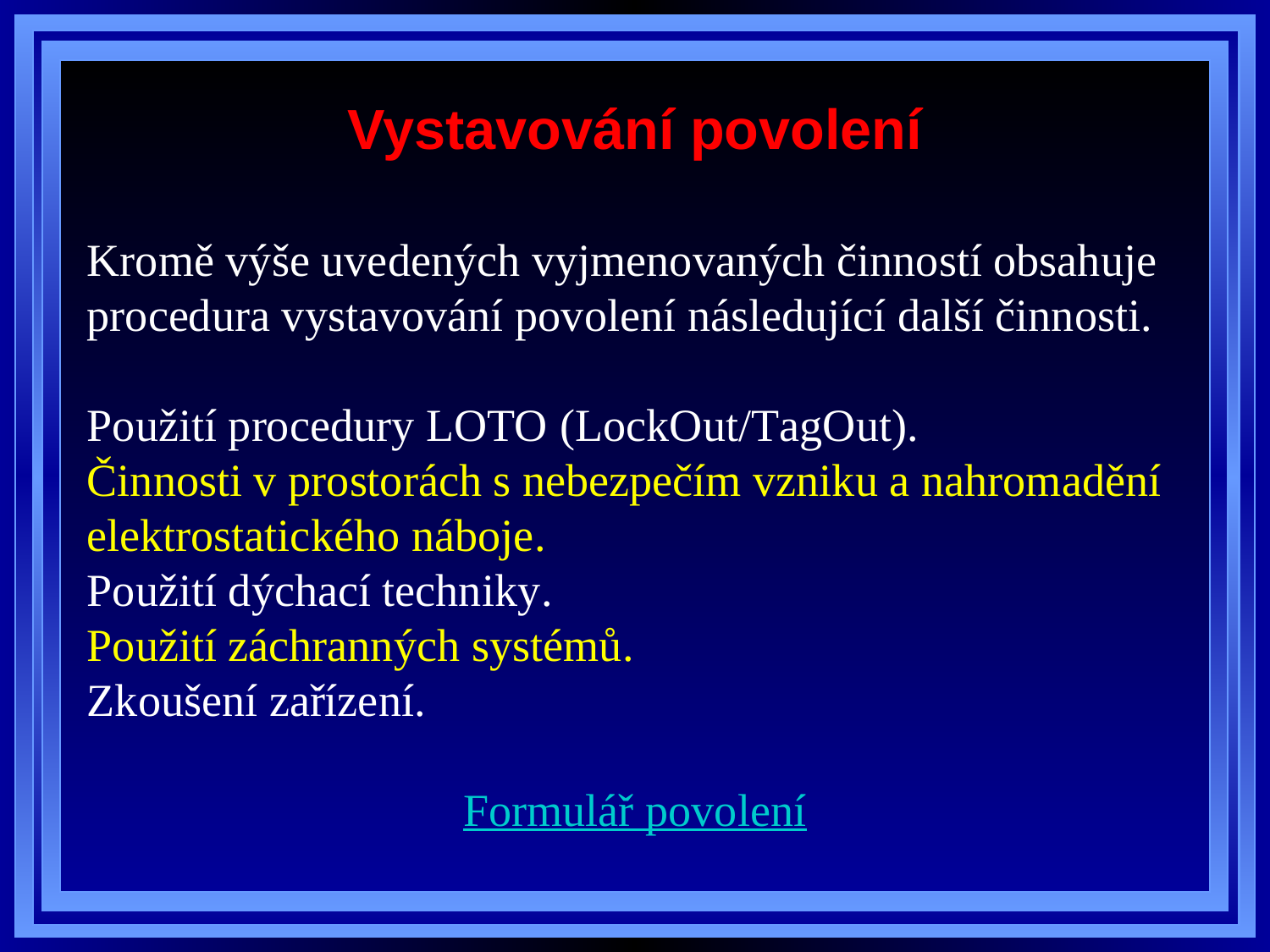

# Vystavování povolení

Kromě výše uvedených vyjmenovaných činností obsahuje procedura vystavování povolení následující další činnosti.

Použití procedury LOTO (LockOut/TagOut).
Činnosti v prostorách s nebezpečím vzniku a nahromadění elektrostatického náboje.
Použití dýchací techniky.
Použití záchranných systémů.
Zkoušení zařízení.

Formulář povolení